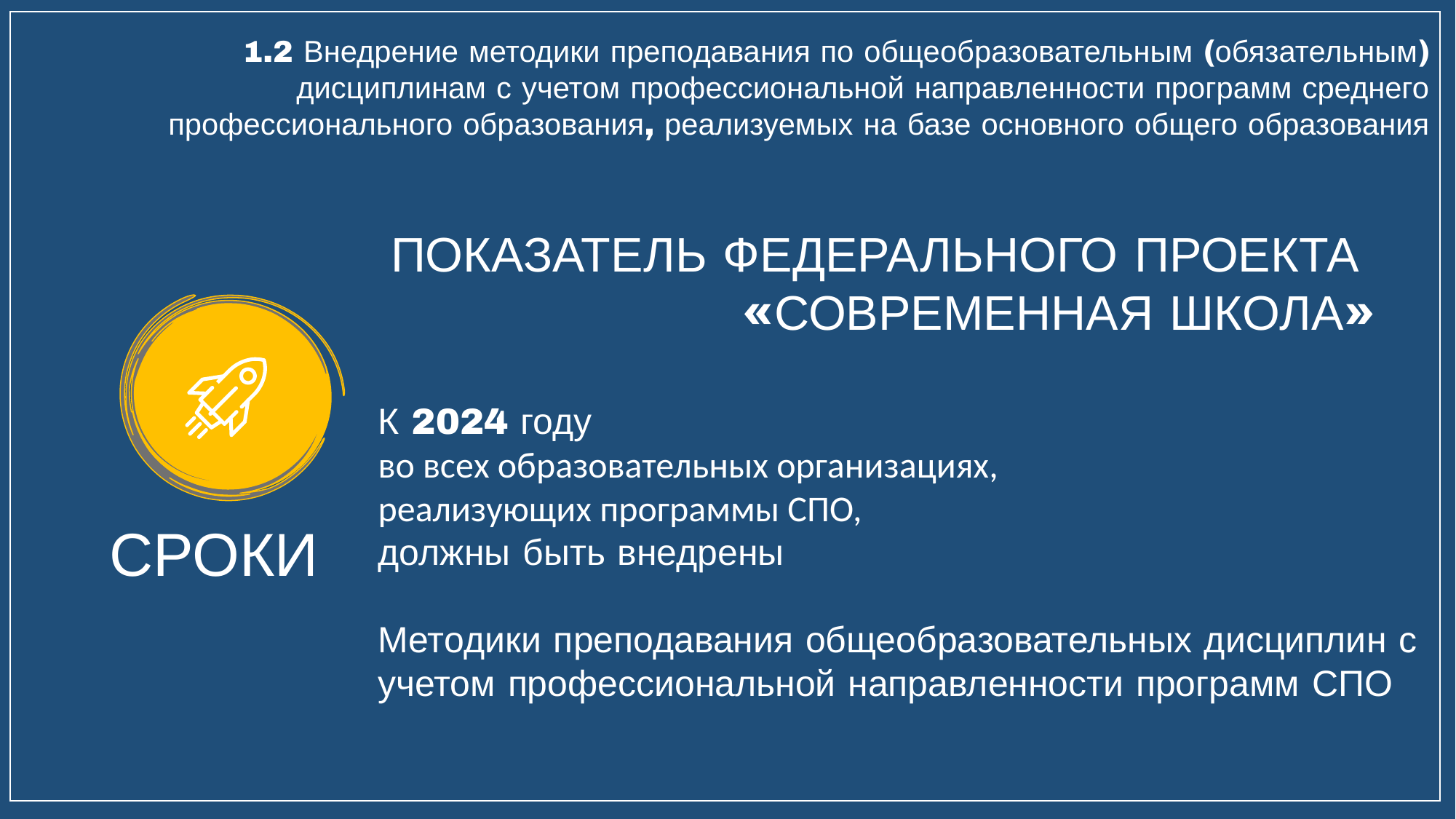

1.2 Внедрение методики преподавания по общеобразовательным (обязательным) дисциплинам с учетом профессиональной направленности программ среднего профессионального образования, реализуемых на базе основного общего образования
ПОКАЗАТЕЛЬ ФЕДЕРАЛЬНОГО ПРОЕКТА
«СОВРЕМЕННАЯ ШКОЛА»

К 2024 году
во всех образовательных организациях,
реализующих программы СПО,
должны быть внедрены

Методики преподавания общеобразовательных дисциплин с учетом профессиональной направленности программ СПО
СРОКИ